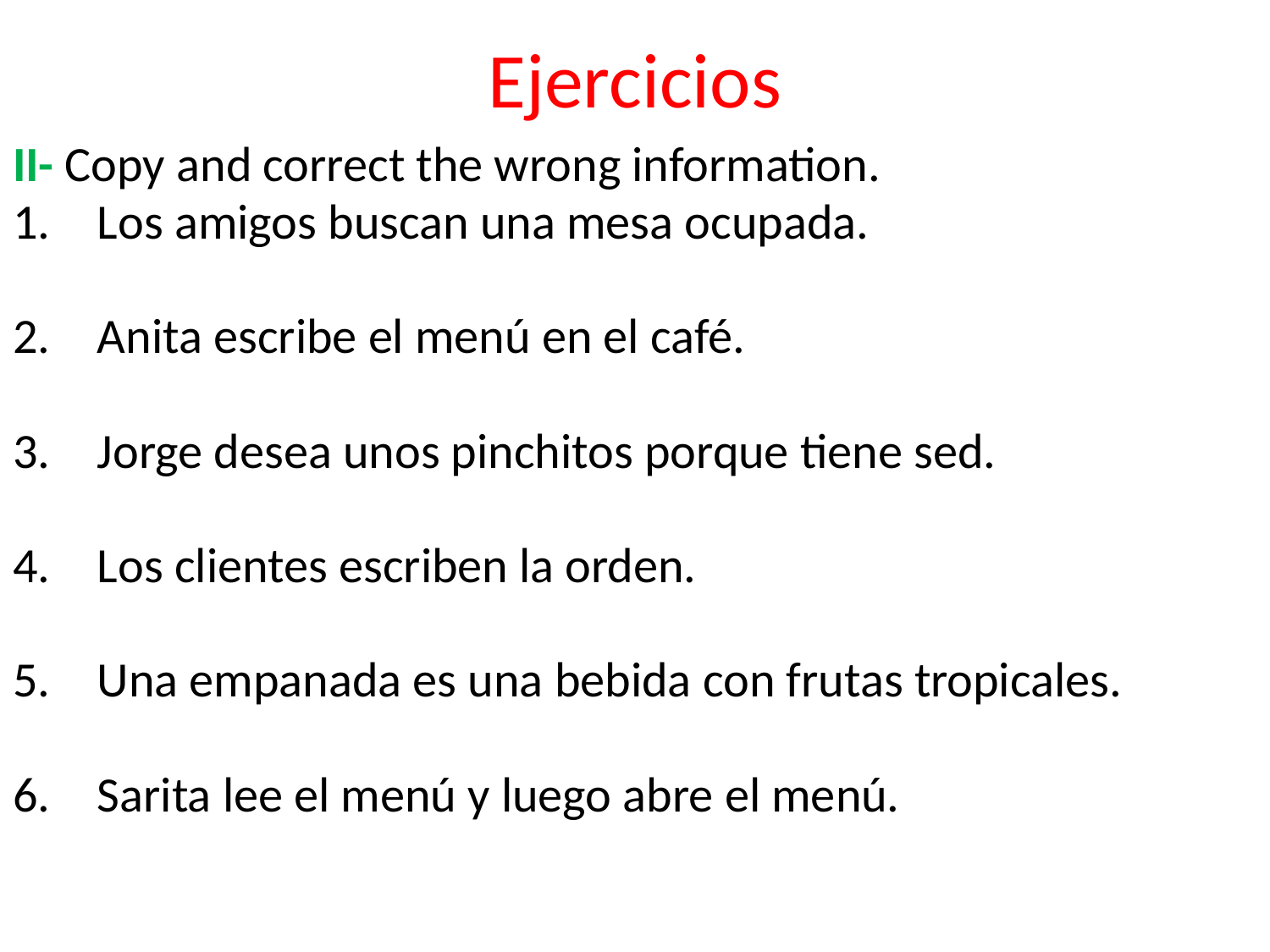

# Ejercicios
II- Copy and correct the wrong information.
Los amigos buscan una mesa ocupada.

Anita escribe el menú en el café.

Jorge desea unos pinchitos porque tiene sed.

Los clientes escriben la orden.

Una empanada es una bebida con frutas tropicales.

Sarita lee el menú y luego abre el menú.